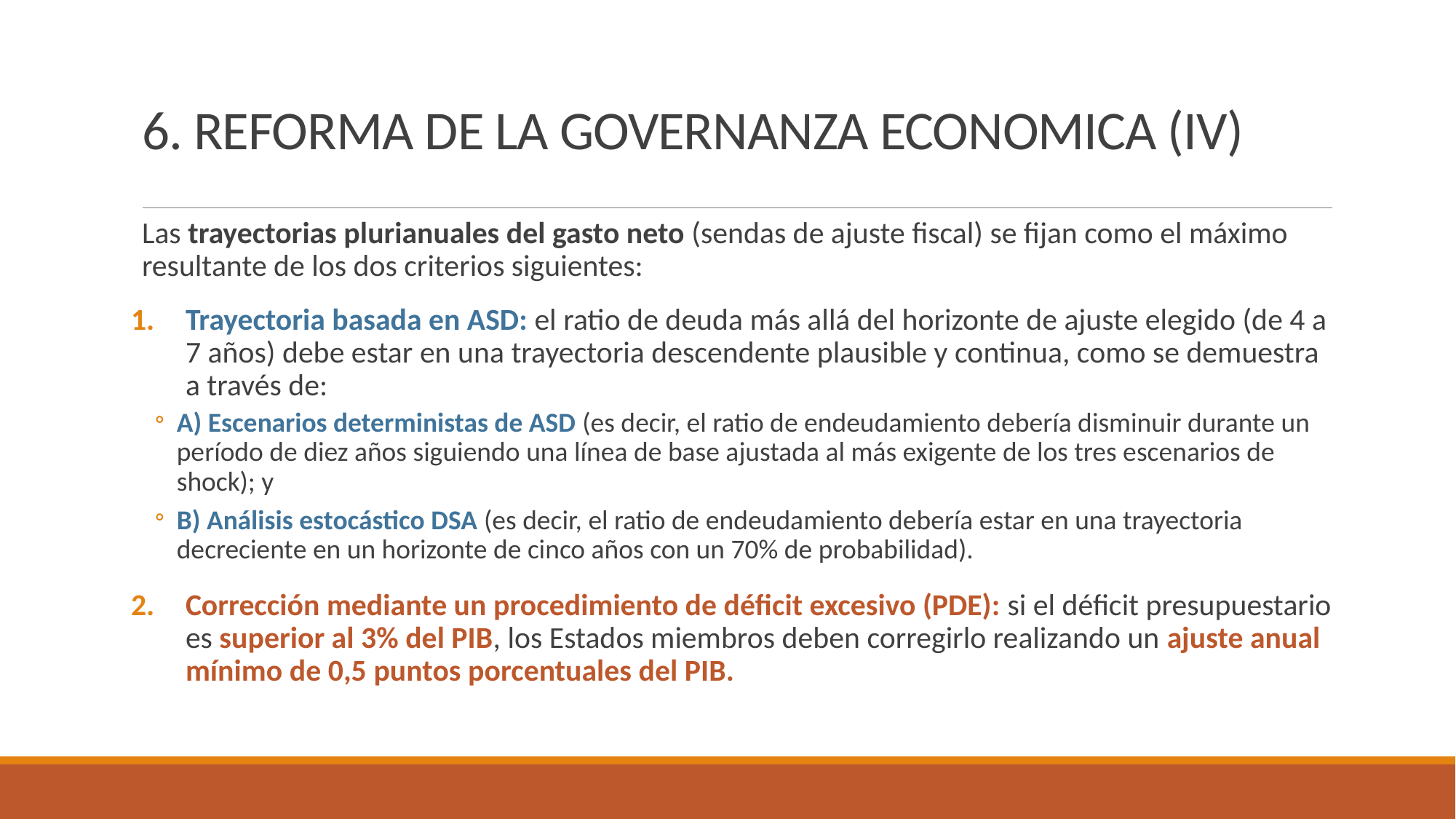

# 6. REFORMA DE LA GOVERNANZA ECONOMICA (IV)
Las trayectorias plurianuales del gasto neto (sendas de ajuste fiscal) se fijan como el máximo resultante de los dos criterios siguientes:
Trayectoria basada en ASD: el ratio de deuda más allá del horizonte de ajuste elegido (de 4 a 7 años) debe estar en una trayectoria descendente plausible y continua, como se demuestra a través de:
A) Escenarios deterministas de ASD (es decir, el ratio de endeudamiento debería disminuir durante un período de diez años siguiendo una línea de base ajustada al más exigente de los tres escenarios de shock); y
B) Análisis estocástico DSA (es decir, el ratio de endeudamiento debería estar en una trayectoria decreciente en un horizonte de cinco años con un 70% de probabilidad).
Corrección mediante un procedimiento de déficit excesivo (PDE): si el déficit presupuestario es superior al 3% del PIB, los Estados miembros deben corregirlo realizando un ajuste anual mínimo de 0,5 puntos porcentuales del PIB.